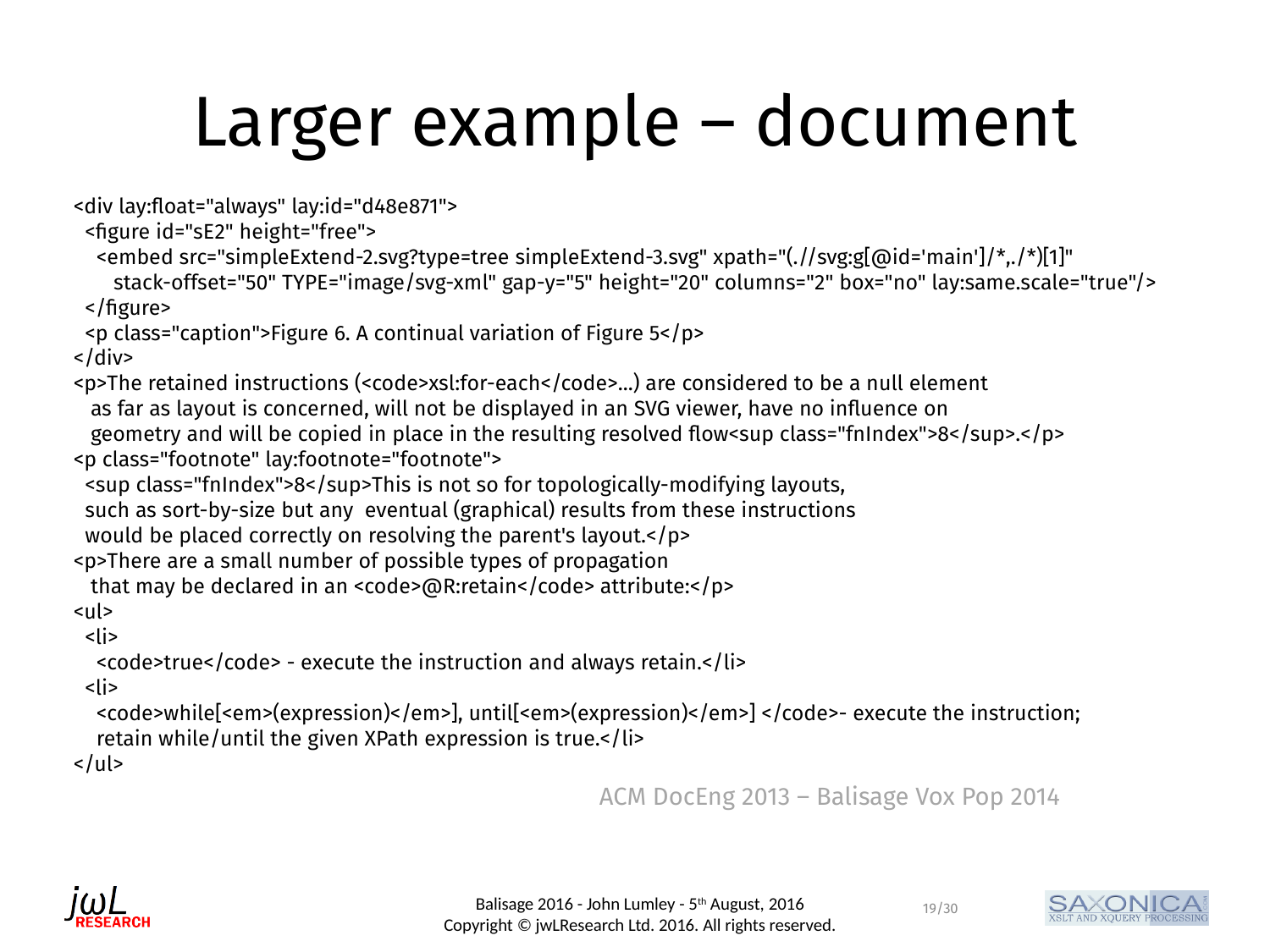

# Larger example – document
<div lay:float="always" lay:id="d48e871">
  <figure id="sE2" height="free">
    <embed src="simpleExtend-2.svg?type=tree simpleExtend-3.svg" xpath="(.//svg:g[@id='main']/*,./*)[1]"
       stack-offset="50" TYPE="image/svg-xml" gap-y="5" height="20" columns="2" box="no" lay:same.scale="true"/>
  </figure>
  <p class="caption">Figure 6. A continual variation of Figure 5</p>
</div>
<p>The retained instructions (<code>xsl:for-each</code>...) are considered to be a null element
   as far as layout is concerned, will not be displayed in an SVG viewer, have no influence on
   geometry and will be copied in place in the resulting resolved flow<sup class="fnIndex">8</sup>.</p>
<p class="footnote" lay:footnote="footnote">
  <sup class="fnIndex">8</sup>This is not so for topologically-modifying layouts,
  such as sort-by-size but any  eventual (graphical) results from these instructions
  would be placed correctly on resolving the parent's layout.</p>
<p>There are a small number of possible types of propagation
   that may be declared in an <code>@R:retain</code> attribute:</p>
<ul>
  <li>
    <code>true</code> - execute the instruction and always retain.</li>
  <li>
    <code>while[<em>(expression)</em>], until[<em>(expression)</em>] </code>- execute the instruction;
    retain while/until the given XPath expression is true.</li>
</ul>
ACM DocEng 2013 – Balisage Vox Pop 2014
19